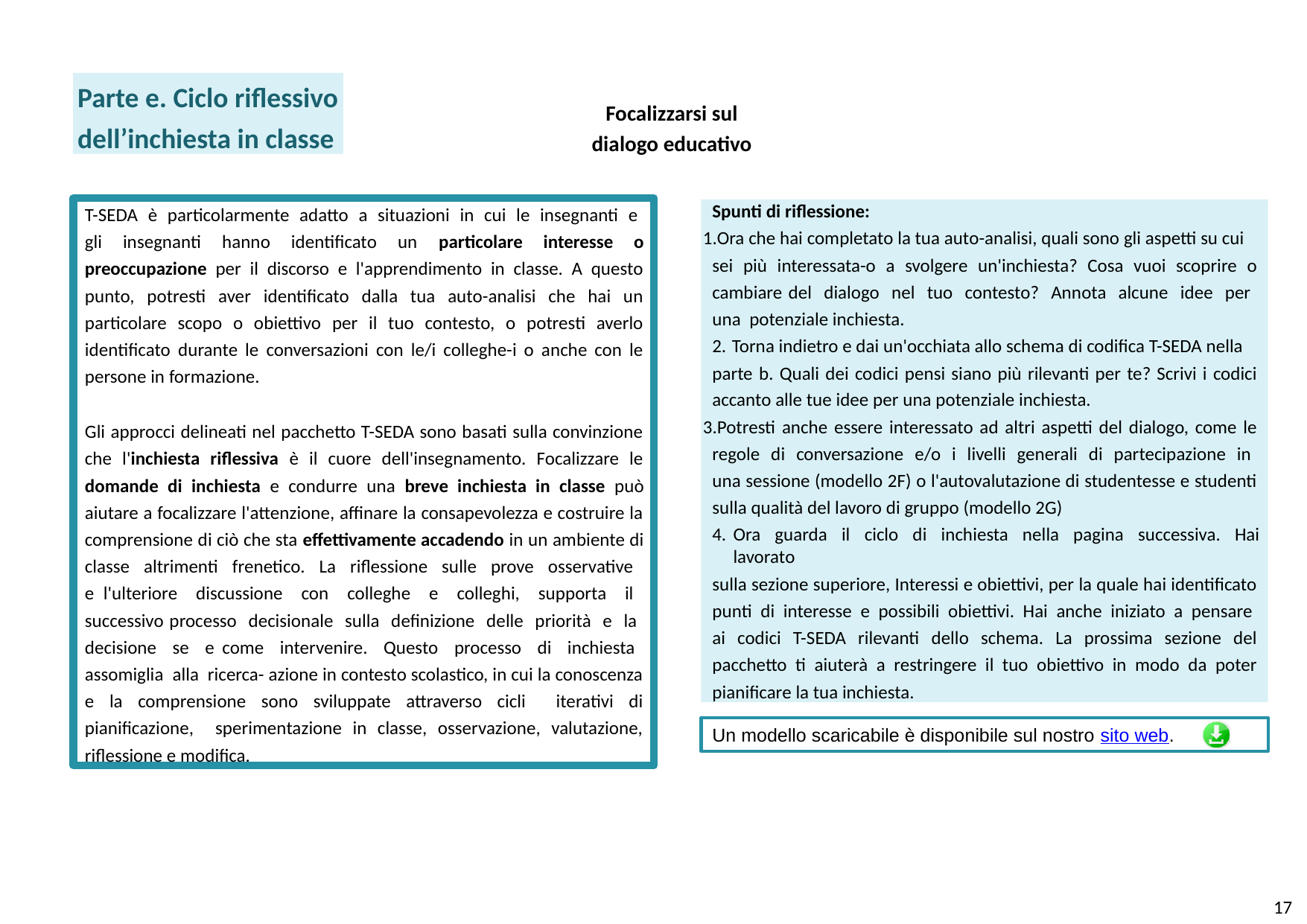

Parte e. Ciclo riflessivo dell’inchiesta in classe
Focalizzarsi sul dialogo educativo
T-SEDA  è  particolarmente  adatto  a  situazioni  in  cui  le  insegnanti  e  gli insegnanti hanno identificato un particolare interesse o preoccupazione per il discorso e l'apprendimento in classe. A questo punto, potresti aver identificato dalla tua auto-analisi che hai un particolare scopo o obiettivo per il tuo contesto, o potresti averlo identificato durante le conversazioni con le/i colleghe-i o anche con le persone in formazione.

Gli approcci delineati nel pacchetto T-SEDA sono basati sulla convinzione che  l'inchiesta  riflessiva  è  il  cuore  dell'insegnamento.  Focalizzare  le domande  di  inchiesta  e  condurre  una  breve  inchiesta  in  classe  può aiutare a focalizzare l'attenzione, affinare la consapevolezza e costruire la comprensione di ciò che sta effettivamente accadendo in un ambiente di classe   altrimenti   frenetico.   La   riflessione   sulle   prove   osservative   e l'ulteriore  discussione  con  colleghe  e  colleghi,  supporta  il  successivo processo  decisionale  sulla  definizione  delle  priorità  e  la  decisione  se  e come  intervenire.  Questo  processo  di  inchiesta  assomiglia  alla  ricerca- azione in contesto scolastico, in cui la conoscenza e la comprensione sono sviluppate attraverso cicli  iterativi di pianificazione,  sperimentazione in classe, osservazione, valutazione, riflessione e modifica.
Spunti di riflessione:
Ora che hai completato la tua auto-analisi, quali sono gli aspetti su cui
sei più interessata-o a svolgere un'inchiesta? Cosa vuoi scoprire o cambiare del  dialogo  nel  tuo  contesto?  Annota  alcune  idee  per  una  potenziale inchiesta.
Torna indietro e dai un'occhiata allo schema di codifica T-SEDA nella
parte b. Quali dei codici pensi siano più rilevanti per te? Scrivi i codici accanto alle tue idee per una potenziale inchiesta.
Potresti anche essere interessato ad altri aspetti del dialogo, come le regole  di  conversazione  e/o  i  livelli  generali  di  partecipazione  in  una sessione (modello 2F) o l'autovalutazione di studentesse e studenti sulla qualità del lavoro di gruppo (modello 2G)
Ora  guarda  il  ciclo  di  inchiesta  nella  pagina  successiva.  Hai  lavorato
sulla sezione superiore, Interessi e obiettivi, per la quale hai identificato punti  di  interesse  e  possibili  obiettivi.  Hai  anche  iniziato  a  pensare  ai codici T-SEDA rilevanti dello schema. La prossima sezione del pacchetto ti aiuterà a restringere il tuo obiettivo in modo da poter pianificare la tua inchiesta.
Un modello scaricabile è disponibile sul nostro sito web.

17